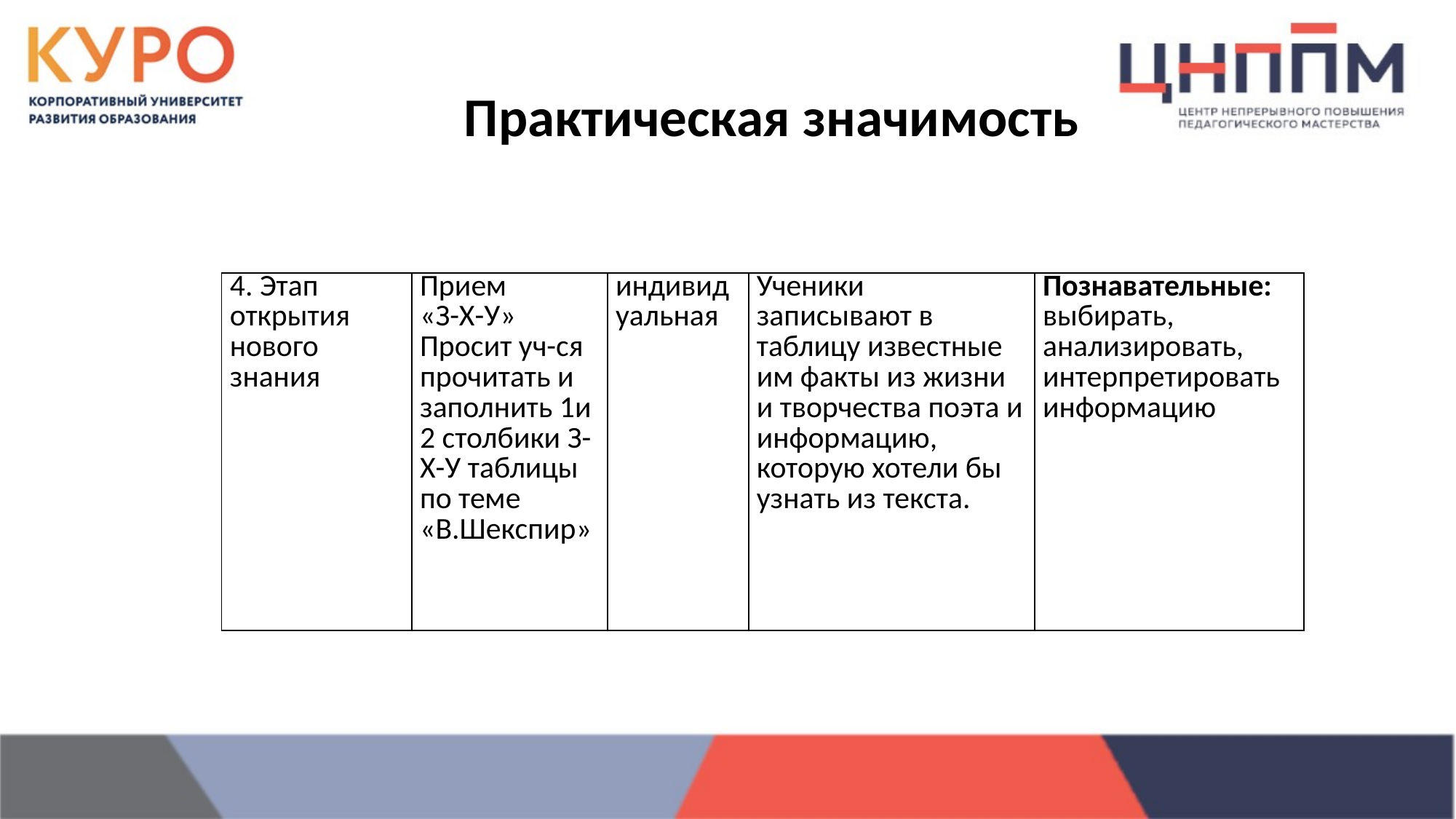

# Практическая значимость

| 4. Этап открытия нового знания | Прием «З-Х-У» Просит уч-ся прочитать и заполнить 1и 2 столбики З-Х-У таблицы по теме «В.Шекспир» | индивидуальная | Ученики записывают в таблицу известные им факты из жизни и творчества поэта и информацию, которую хотели бы узнать из текста. | Познавательные: выбирать, анализировать, интерпретировать информацию |
| --- | --- | --- | --- | --- |